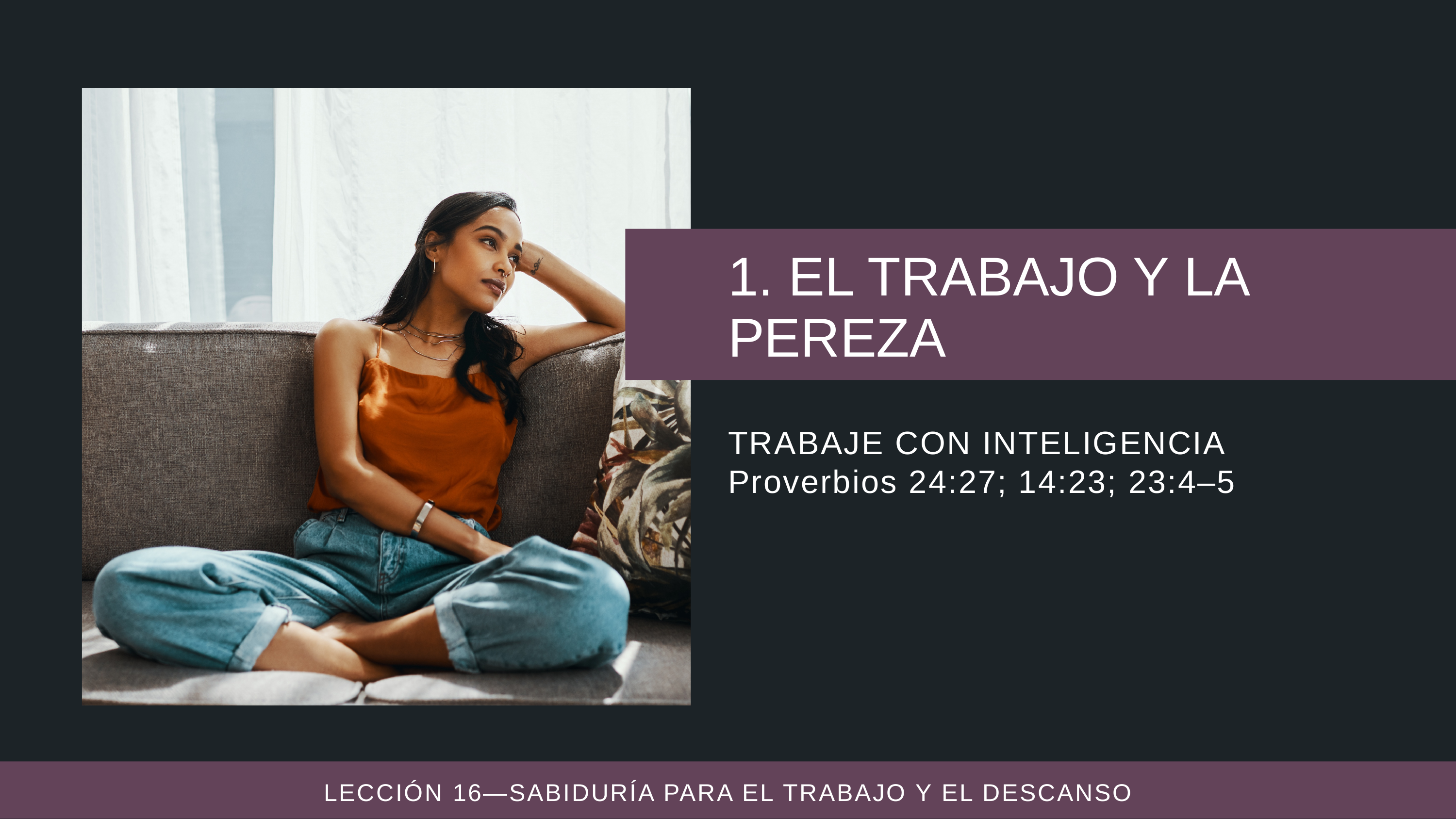

TRABAJE CON INTELIGENCIA
Proverbios 24:27; 14:23; 23:4–5